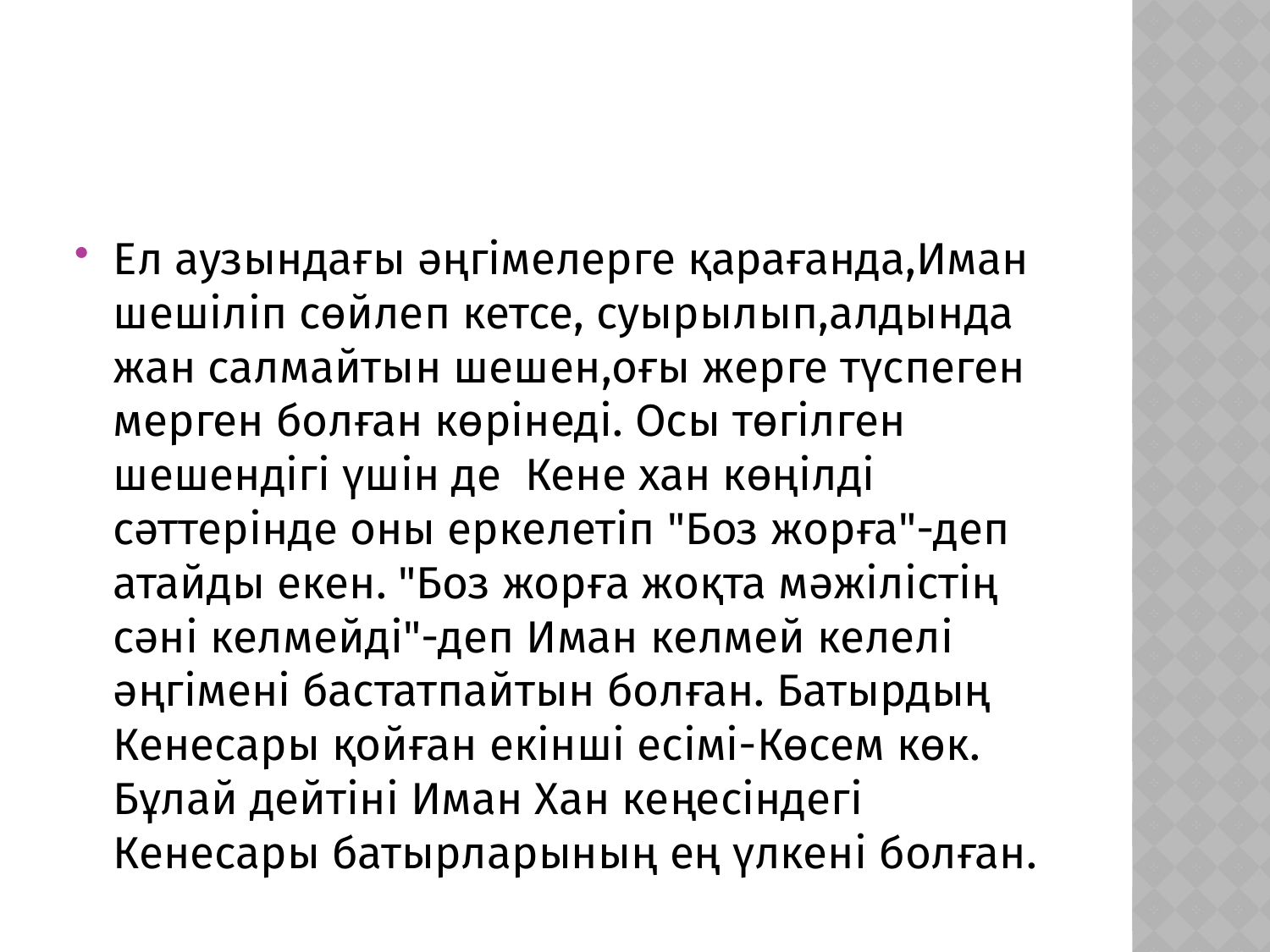

Ел аузындағы әңгімелерге қарағанда,Иман шешіліп сөйлеп кетсе, суырылып,алдында жан салмайтын шешен,оғы жерге түспеген мерген болған көрінеді. Осы төгілген шешендігі үшін де  Кене хан көңілді сәттерінде оны еркелетіп "Боз жорға"-деп атайды екен. "Боз жорға жоқта мәжілістің сәні келмейді"-деп Иман келмей келелі әңгімені бастатпайтын болған. Батырдың Кенесары қойған екінші есімі-Көсем көк. Бұлай дейтіні Иман Хан кеңесіндегі Кенесары батырларының ең үлкені болған.